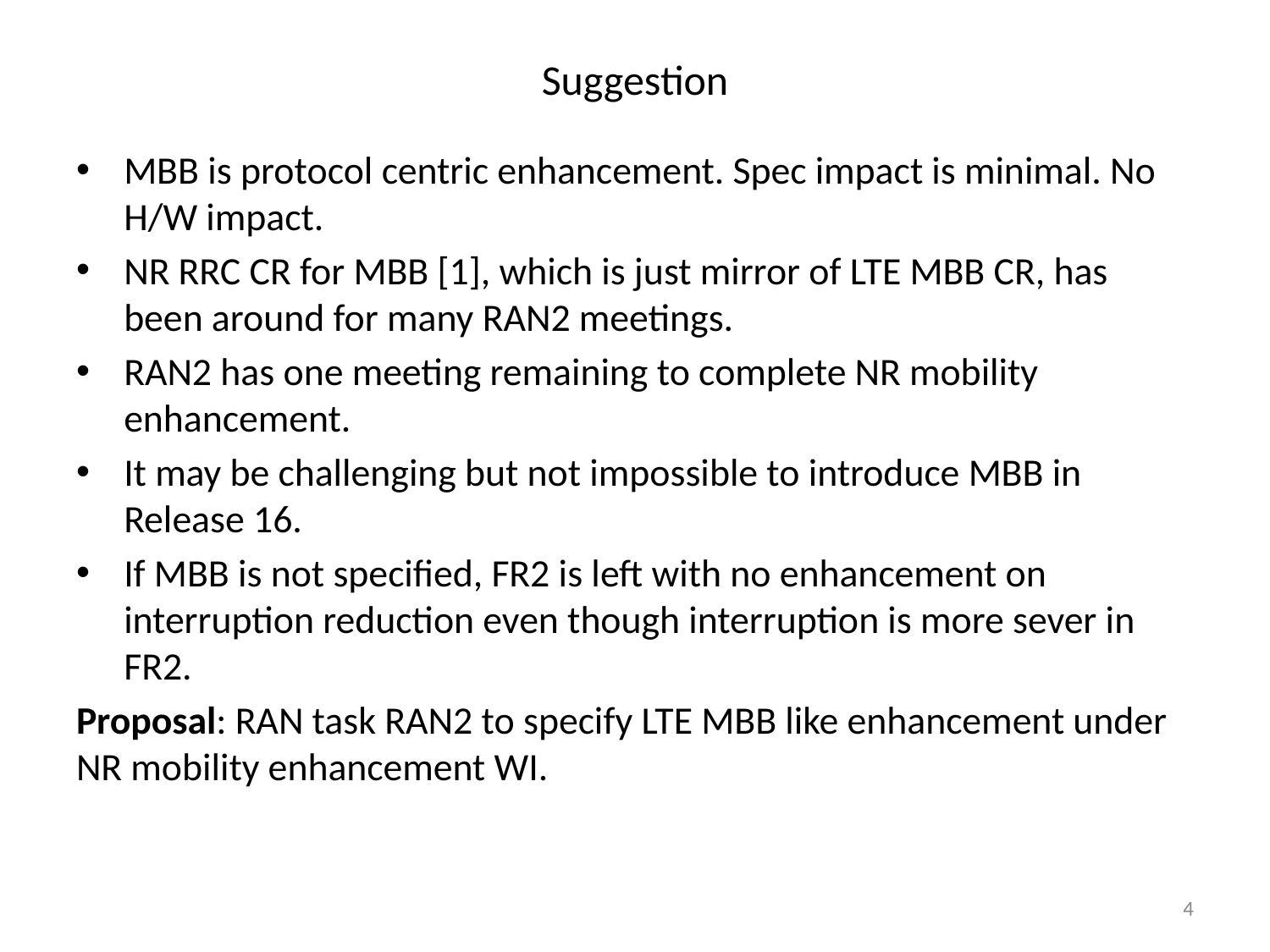

# Suggestion
MBB is protocol centric enhancement. Spec impact is minimal. No H/W impact.
NR RRC CR for MBB [1], which is just mirror of LTE MBB CR, has been around for many RAN2 meetings.
RAN2 has one meeting remaining to complete NR mobility enhancement.
It may be challenging but not impossible to introduce MBB in Release 16.
If MBB is not specified, FR2 is left with no enhancement on interruption reduction even though interruption is more sever in FR2.
Proposal: RAN task RAN2 to specify LTE MBB like enhancement under NR mobility enhancement WI.

4